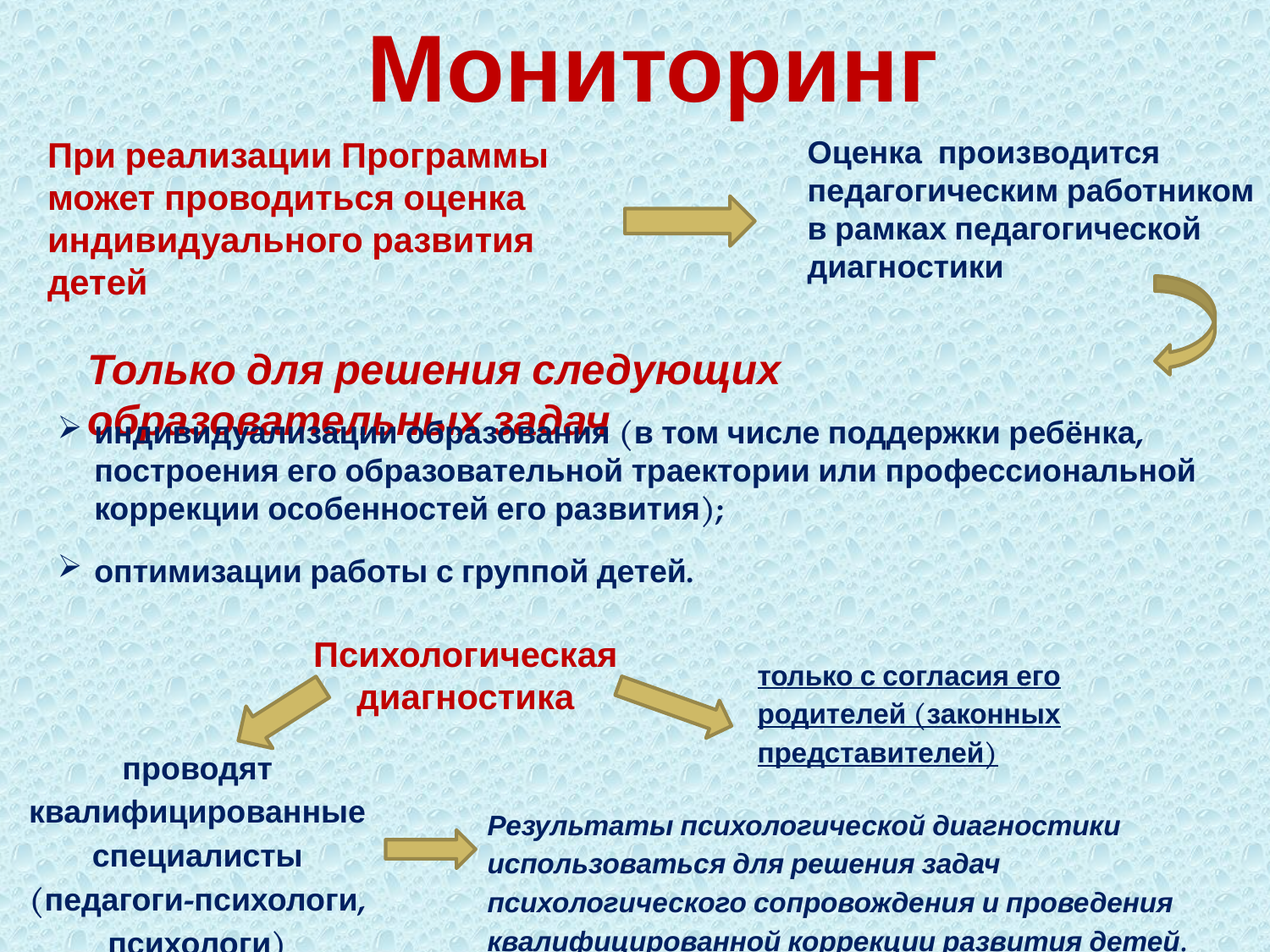

Мониторинг
При реализации Программы может проводиться оценка индивидуального развития детей
Оценка  производится педагогическим работником в рамках педагогической диагностики

Только для решения следующих образовательных задач
индивидуализации образования (в том числе поддержки ребёнка, построения его образовательной траектории или профессиональной коррекции особенностей его развития);
оптимизации работы с группой детей.
Психологическая  диагностика
только с согласия его родителей (законных представителей)

проводят квалифицированные специалисты (педагоги-психологи, психологи)
Результаты психологической диагностики использоваться для решения задач психологического сопровождения и проведения квалифицированной коррекции развития детей.